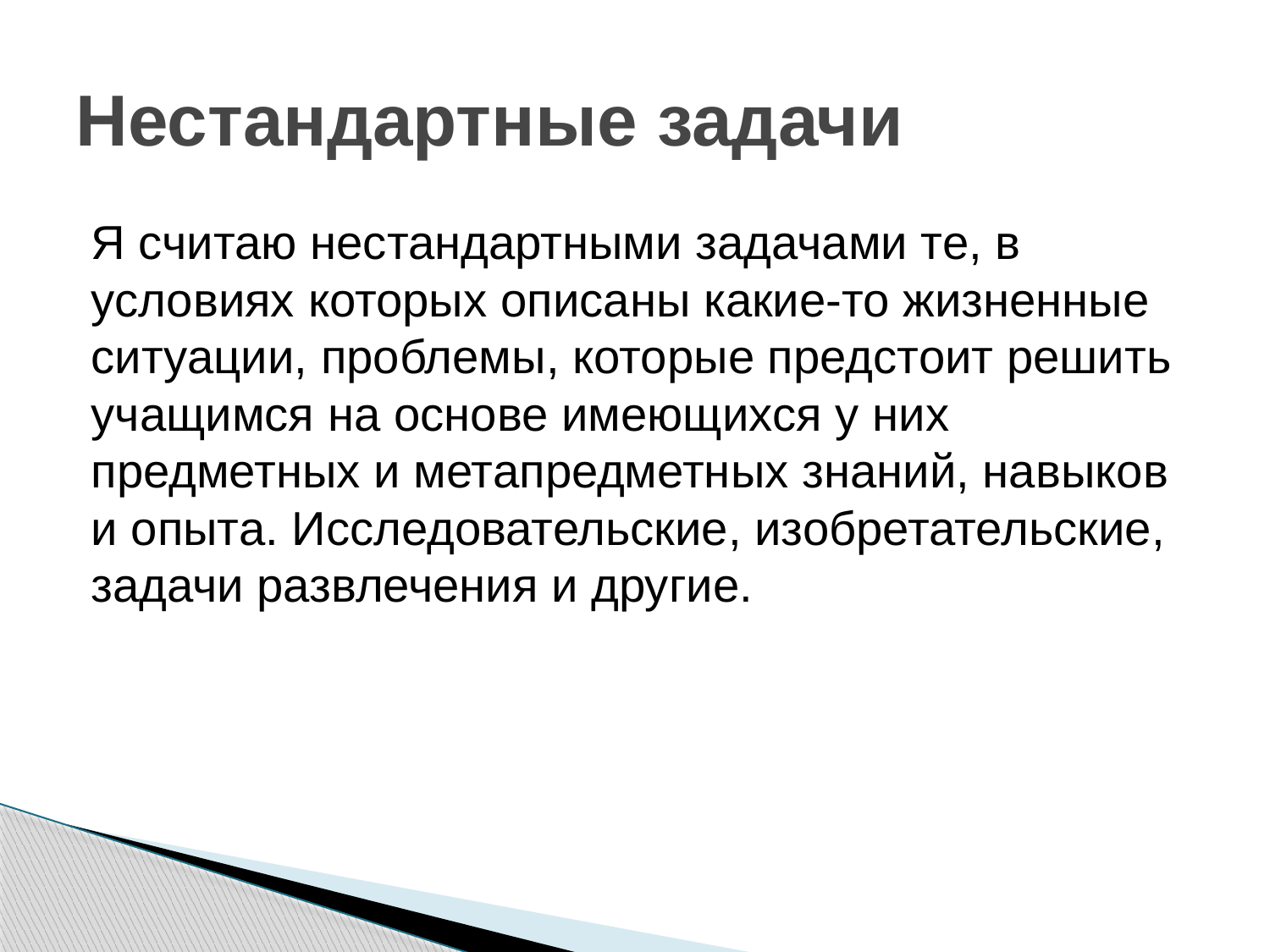

# Нестандартные задачи
Я считаю нестандартными задачами те, в условиях которых описаны какие-то жизненные ситуации, проблемы, которые предстоит решить учащимся на основе имеющихся у них предметных и метапредметных знаний, навыков и опыта. Исследовательские, изобретательские, задачи развлечения и другие.